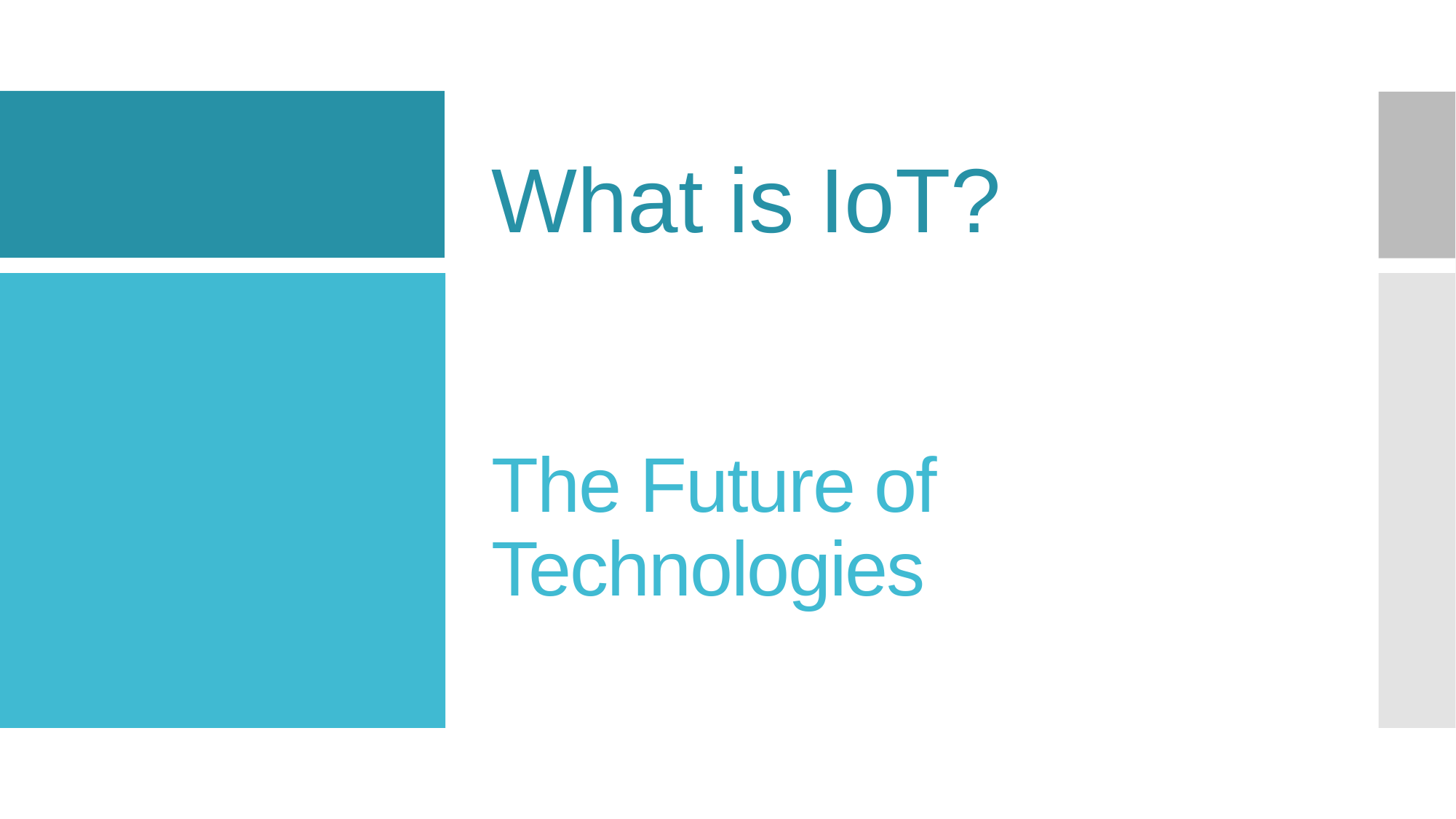

What is IoT?

# The Future of Technologies